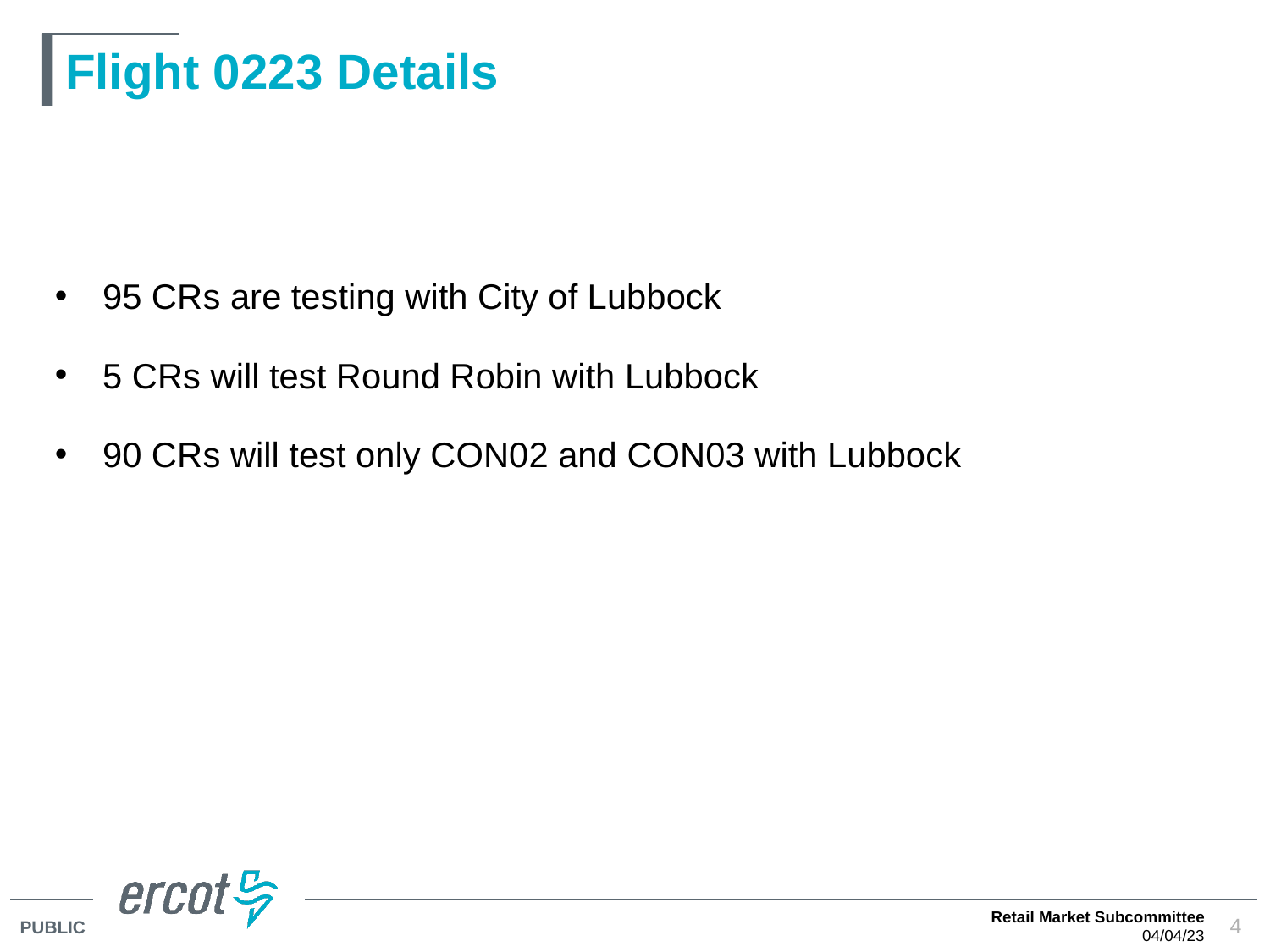

# Flight 0223 Details

95 CRs are testing with City of Lubbock
5 CRs will test Round Robin with Lubbock
90 CRs will test only CON02 and CON03 with Lubbock
Retail Market Subcommittee
04/04/23
4